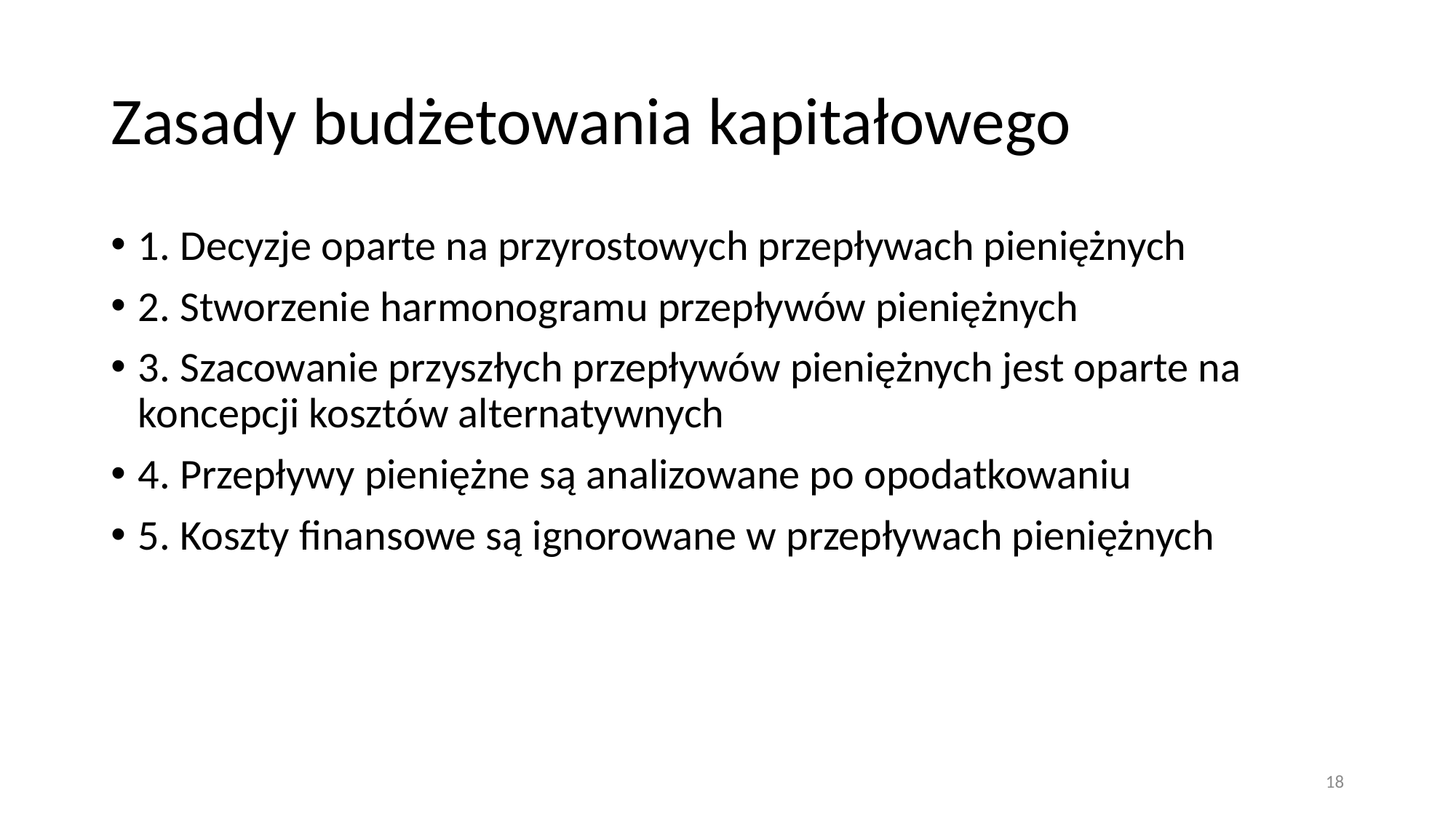

# Zasady budżetowania kapitałowego
1. Decyzje oparte na przyrostowych przepływach pieniężnych
2. Stworzenie harmonogramu przepływów pieniężnych
3. Szacowanie przyszłych przepływów pieniężnych jest oparte na koncepcji kosztów alternatywnych
4. Przepływy pieniężne są analizowane po opodatkowaniu
5. Koszty finansowe są ignorowane w przepływach pieniężnych
18